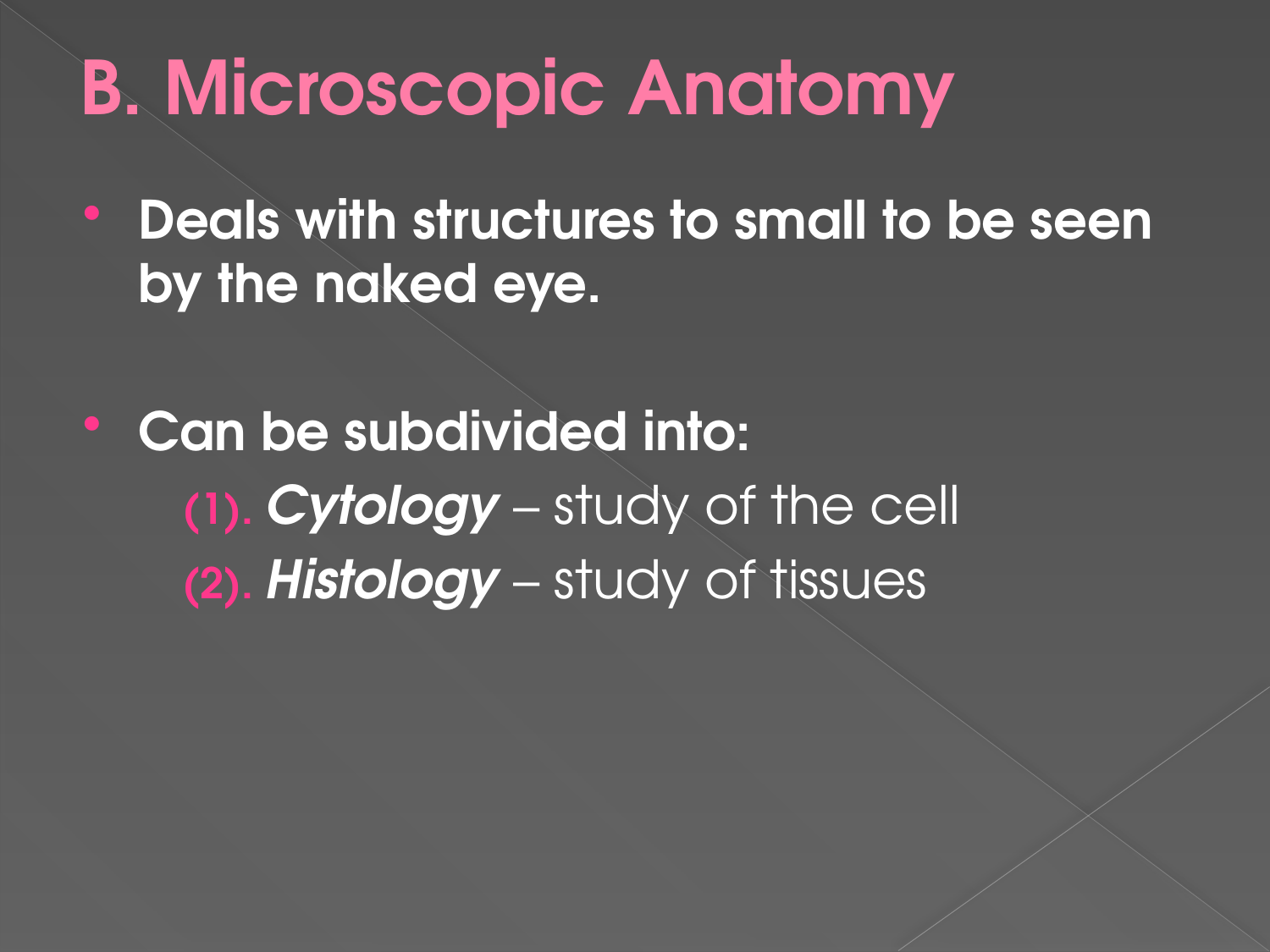

# B. Microscopic Anatomy
Deals with structures to small to be seen by the naked eye.

Can be subdivided into:
	   (1). Cytology – study of the cell
	   (2). Histology – study of tissues